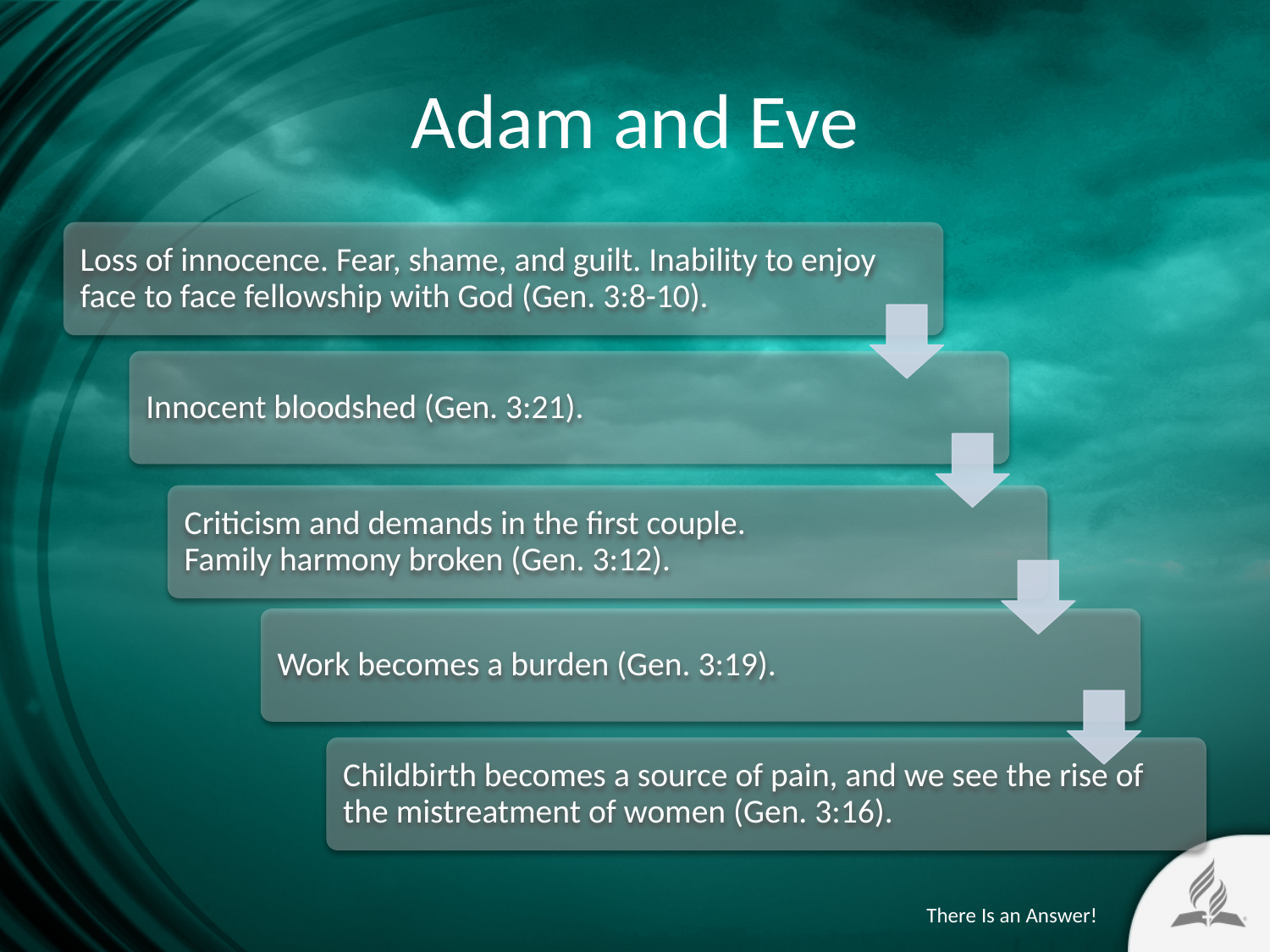

# Adam and Eve
Loss of innocence. Fear, shame, and guilt. Inability to enjoy face to face fellowship with God (Gen. 3:8-10).
Innocent bloodshed (Gen. 3:21).
Criticism and demands in the first couple.
Family harmony broken (Gen. 3:12).
Work becomes a burden (Gen. 3:19).
Childbirth becomes a source of pain, and we see the rise of the mistreatment of women (Gen. 3:16).

There Is an Answer!